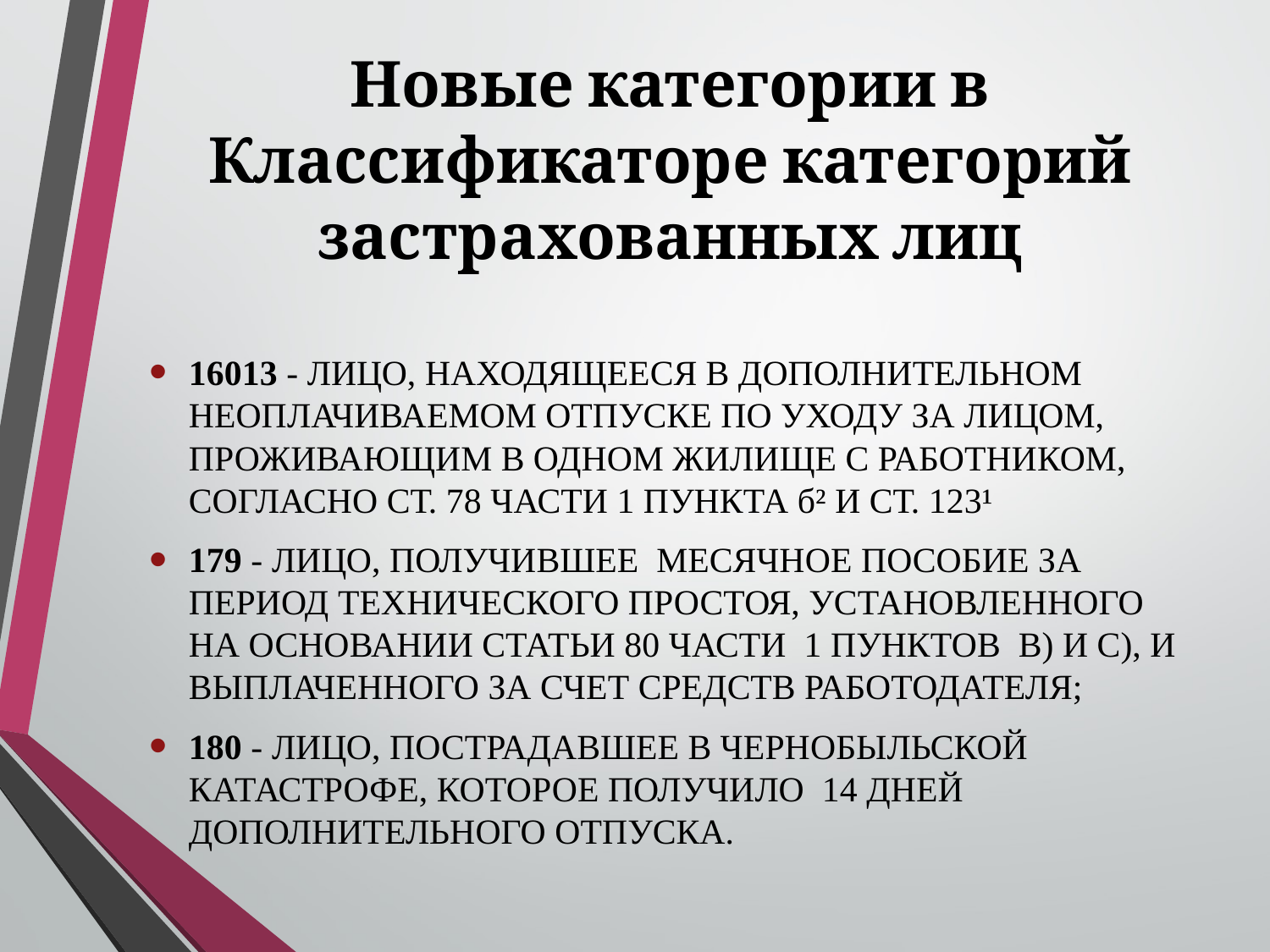

# Новые категории в Классификаторе категорий застрахованных лиц
16013 - ЛИЦО, НАХОДЯЩЕЕСЯ В ДОПОЛНИТЕЛЬНОМ НЕОПЛАЧИВАЕМОМ ОТПУСКЕ ПО УХОДУ ЗА ЛИЦОМ, ПРОЖИВАЮЩИМ В ОДНОМ ЖИЛИЩЕ С РАБОТНИКОМ, CОГЛАСНО СТ. 78 ЧАСТИ 1 ПУНКТА б² И СТ. 123¹
179 - ЛИЦО, ПОЛУЧИВШЕЕ  МЕСЯЧНОЕ ПОСОБИЕ ЗА ПЕРИОД ТЕХНИЧЕСКОГО ПРОСТОЯ, УСТАНОВЛЕННОГО НА ОСНОВАНИИ СТАТЬИ 80 ЧАСТИ  1 ПУНКТОВ  B) И C), И ВЫПЛАЧЕННОГО ЗА СЧЕТ СРЕДСТВ РАБОТОДАТЕЛЯ;
180 - ЛИЦО, ПОСТРАДАВШЕЕ В ЧЕРНОБЫЛЬСКОЙ КАТАСТРОФЕ, КОТОРОЕ ПОЛУЧИЛО  14 ДНЕЙ  ДОПОЛНИТЕЛЬНОГО ОТПУСКА.